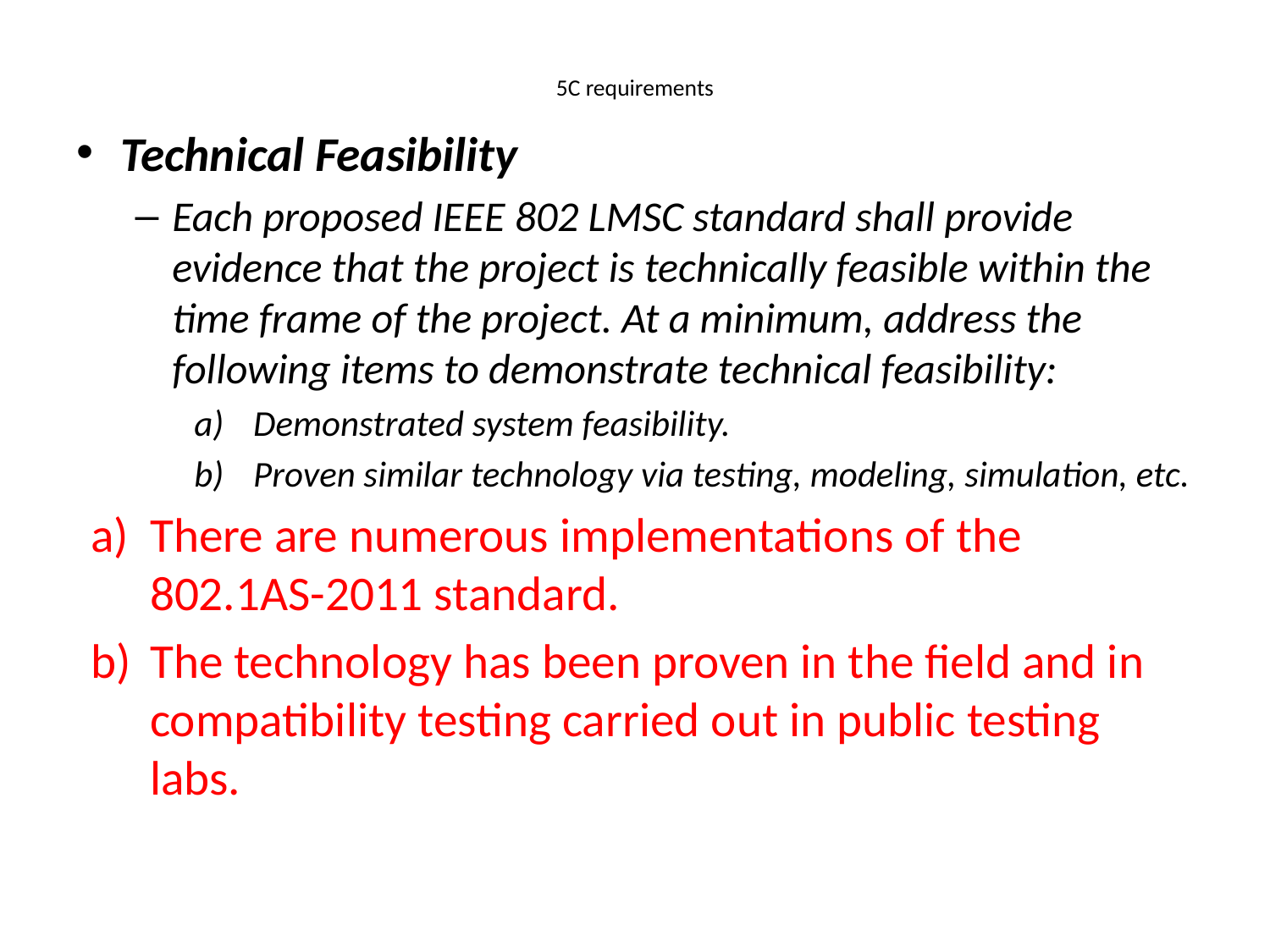

# 5C requirements
Technical Feasibility
Each proposed IEEE 802 LMSC standard shall provide evidence that the project is technically feasible within the time frame of the project. At a minimum, address the following items to demonstrate technical feasibility:
Demonstrated system feasibility.
Proven similar technology via testing, modeling, simulation, etc.
There are numerous implementations of the 802.1AS-2011 standard.
The technology has been proven in the field and in compatibility testing carried out in public testing labs.